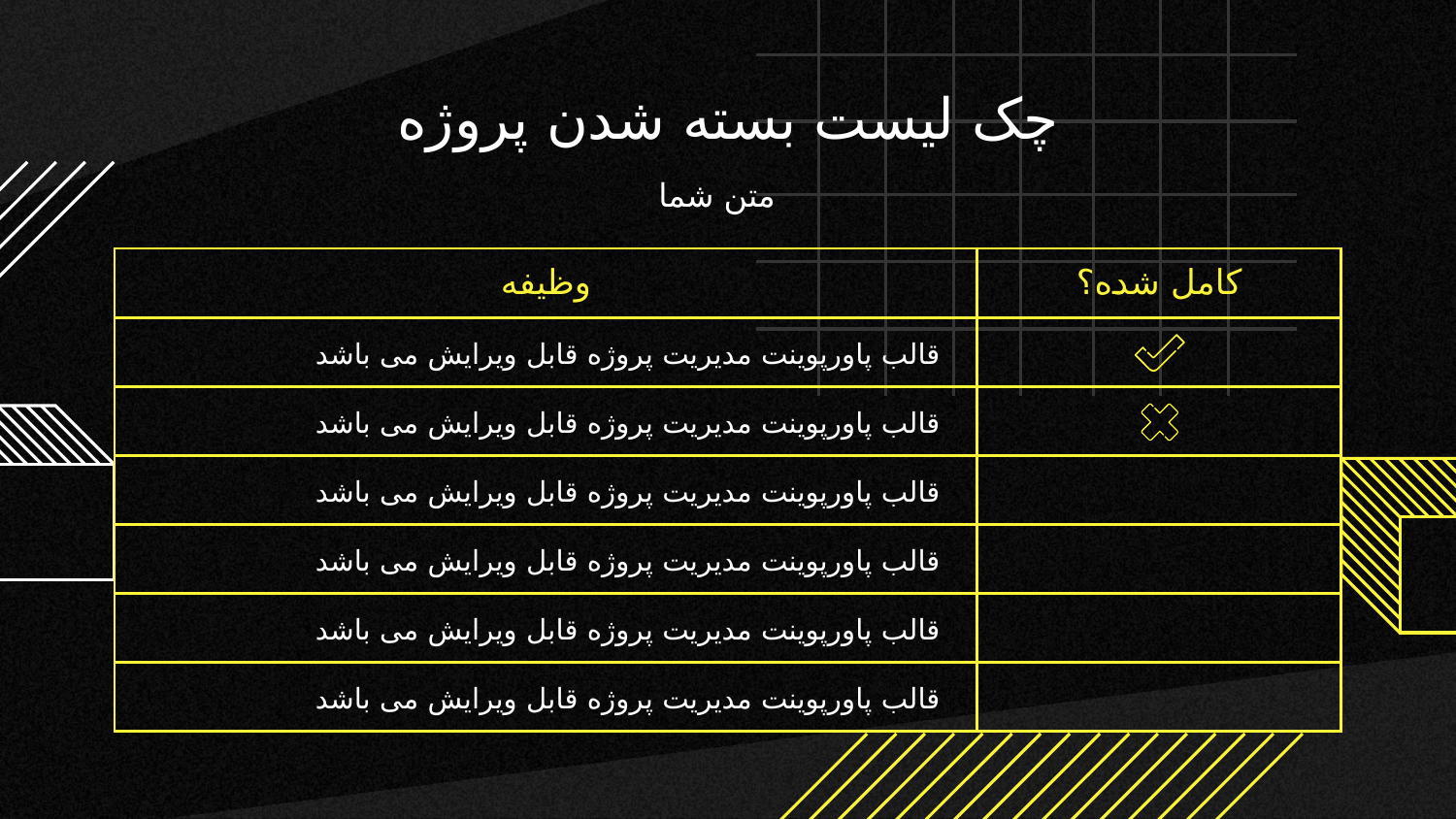

# چک لیست بسته شدن پروژه
متن شما
| وظیفه | کامل شده؟ |
| --- | --- |
| قالب پاورپوینت مدیریت پروژه قابل ویرایش می باشد |  |
| قالب پاورپوینت مدیریت پروژه قابل ویرایش می باشد |  |
| قالب پاورپوینت مدیریت پروژه قابل ویرایش می باشد |  |
| قالب پاورپوینت مدیریت پروژه قابل ویرایش می باشد |  |
| قالب پاورپوینت مدیریت پروژه قابل ویرایش می باشد |  |
| قالب پاورپوینت مدیریت پروژه قابل ویرایش می باشد |  |